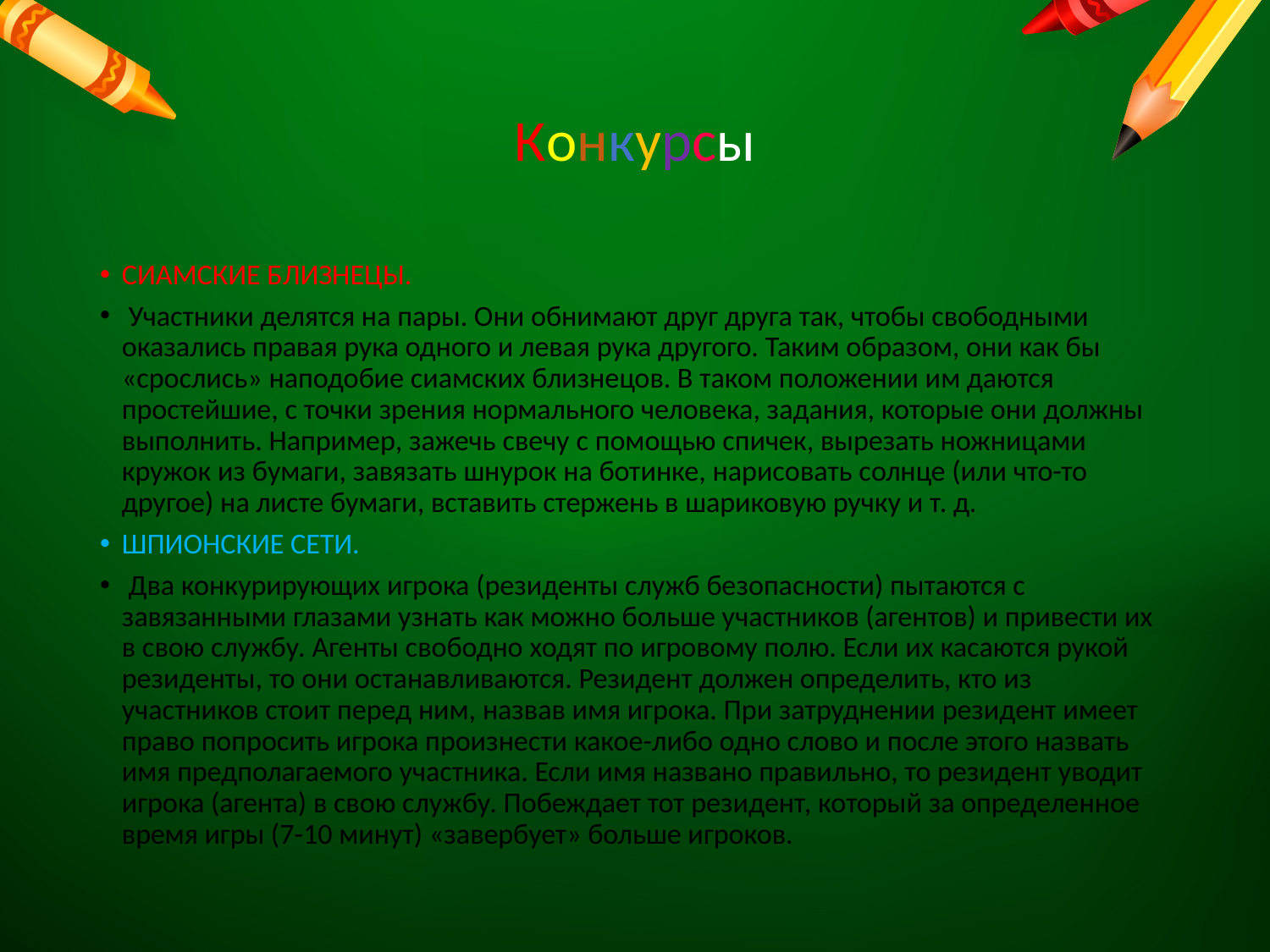

# Конкурсы
СИАМСКИЕ БЛИЗНЕЦЫ.
 Участники делятся на пары. Они обнимают друг друга так, чтобы свободными оказались правая рука одного и левая рука другого. Таким образом, они как бы «срослись» наподобие сиамских близнецов. В таком положении им даются простейшие, с точки зрения нормального человека, задания, которые они должны выполнить. Например, зажечь свечу с помощью спичек, вырезать ножницами кружок из бумаги, завязать шнурок на ботинке, нарисовать солнце (или что-то другое) на листе бумаги, вставить стержень в шариковую ручку и т. д.
ШПИОНСКИЕ СЕТИ.
 Два конкурирующих игрока (резиденты служб безопасности) пытаются с завязанными глазами узнать как можно больше участников (агентов) и привести их в свою службу. Агенты свободно ходят по игровому полю. Если их касаются рукой резиденты, то они останавливаются. Резидент должен определить, кто из участников стоит перед ним, назвав имя игрока. При затруднении резидент имеет право попросить игрока произнести какое-либо одно слово и после этого назвать имя предполагаемого участника. Если имя названо правильно, то резидент уводит игрока (агента) в свою службу. Побеждает тот резидент, который за определенное время игры (7-10 минут) «завербует» больше игроков.